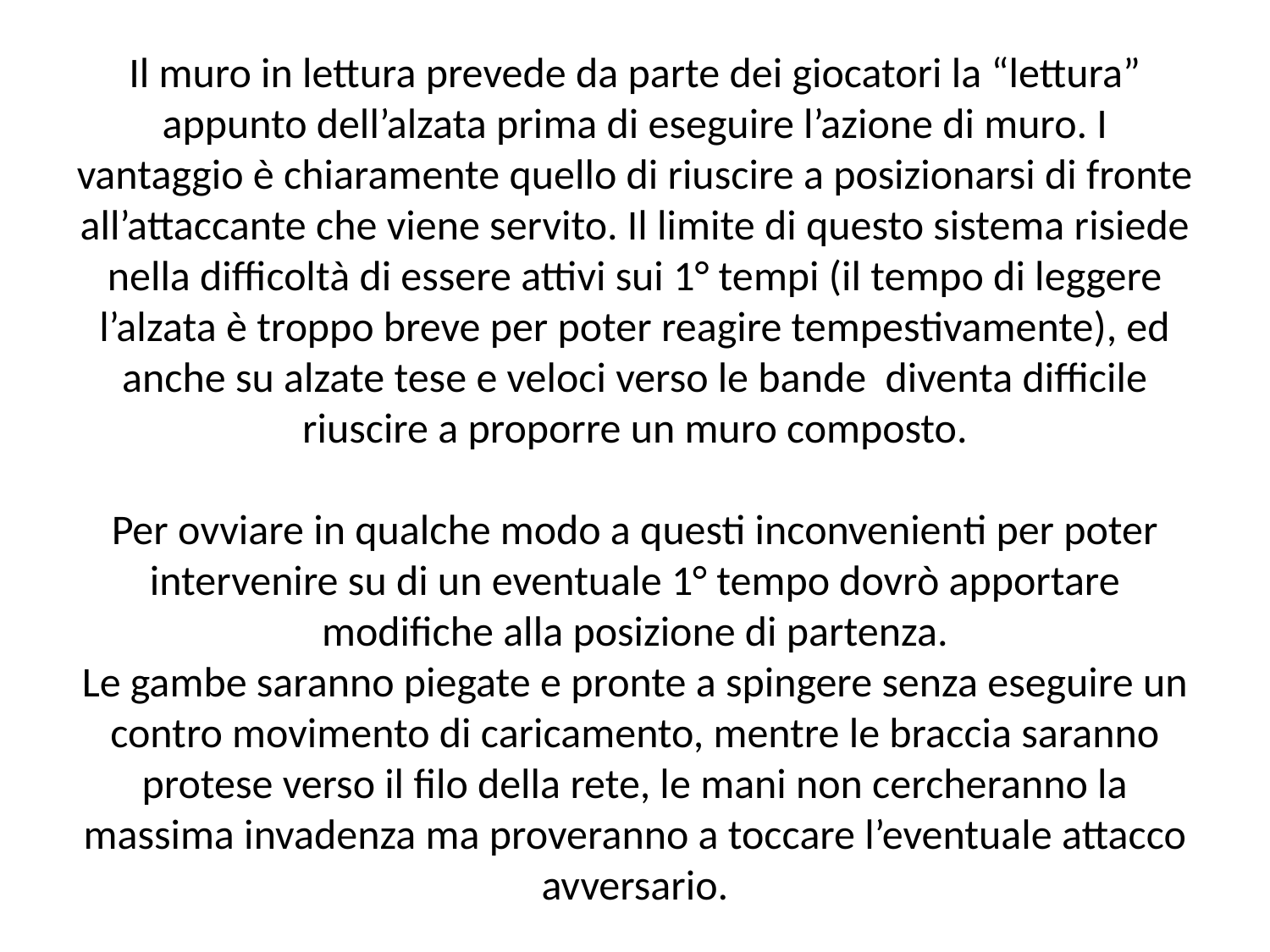

# Il muro in lettura prevede da parte dei giocatori la “lettura” appunto dell’alzata prima di eseguire l’azione di muro. I vantaggio è chiaramente quello di riuscire a posizionarsi di fronte all’attaccante che viene servito. Il limite di questo sistema risiede nella difficoltà di essere attivi sui 1° tempi (il tempo di leggere l’alzata è troppo breve per poter reagire tempestivamente), ed anche su alzate tese e veloci verso le bande  diventa difficile riuscire a proporre un muro composto. Per ovviare in qualche modo a questi inconvenienti per poter intervenire su di un eventuale 1° tempo dovrò apportare modifiche alla posizione di partenza. Le gambe saranno piegate e pronte a spingere senza eseguire un contro movimento di caricamento, mentre le braccia saranno protese verso il filo della rete, le mani non cercheranno la massima invadenza ma proveranno a toccare l’eventuale attacco avversario.